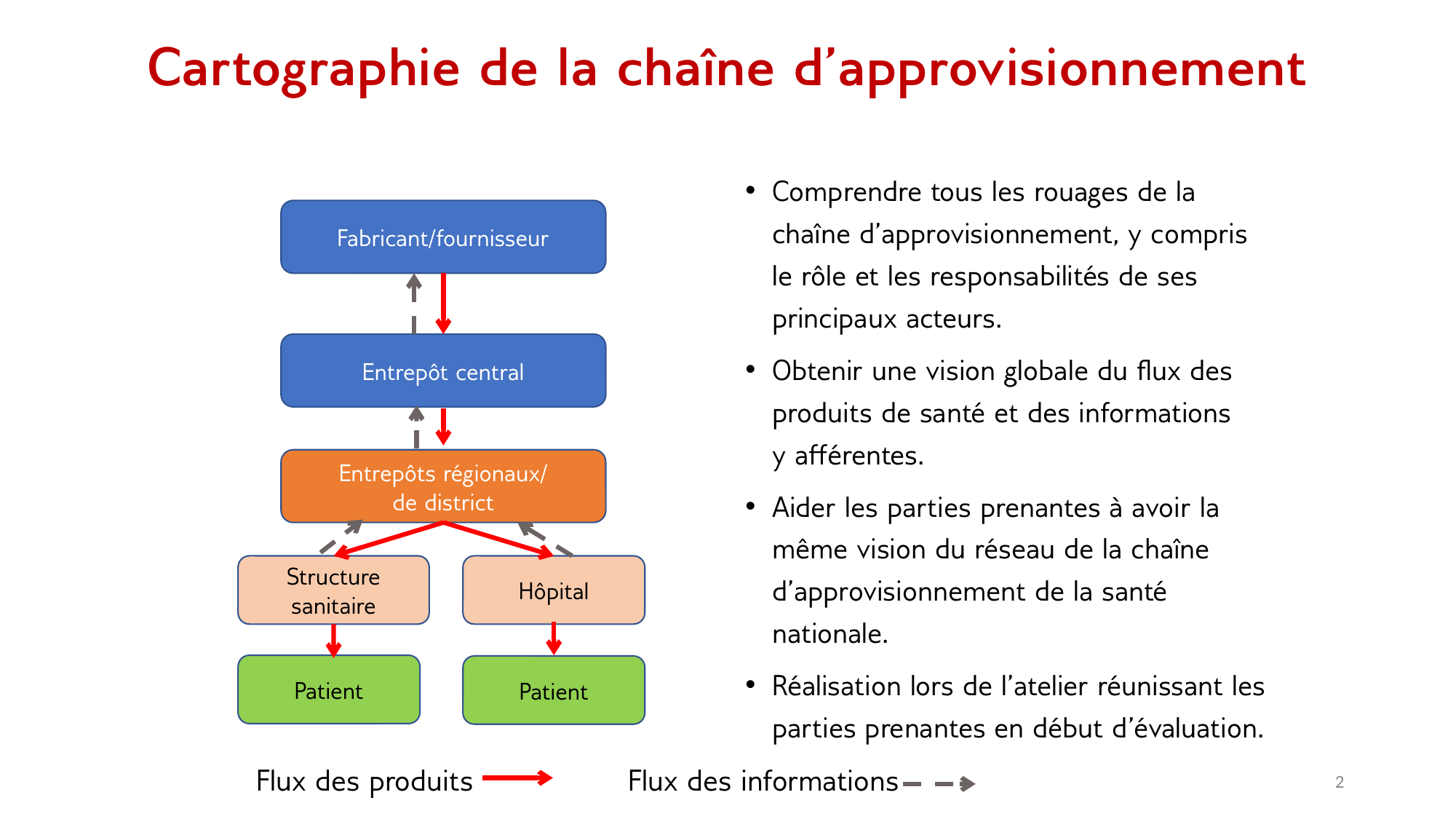

Cartographie de la chaîne d’approvisionnement
Comprendre tous les rouages de la chaîne d’approvisionnement, y compris le rôle et les responsabilités de ses principaux acteurs.
Obtenir une vision globale du flux des produits de santé et des informations
y afférentes.
Aider les parties prenantes à avoir la même vision du réseau de la chaîne d’approvisionnement de la santé nationale.
Réalisation lors de l’atelier réunissant les parties prenantes en début d’évaluation.

Fabricant/fournisseur
Entrepôt central
Entrepôts régionaux/
de district
Structure sanitaire
Hôpital
Patient
Patient
Flux des produits                 Flux des informations
2